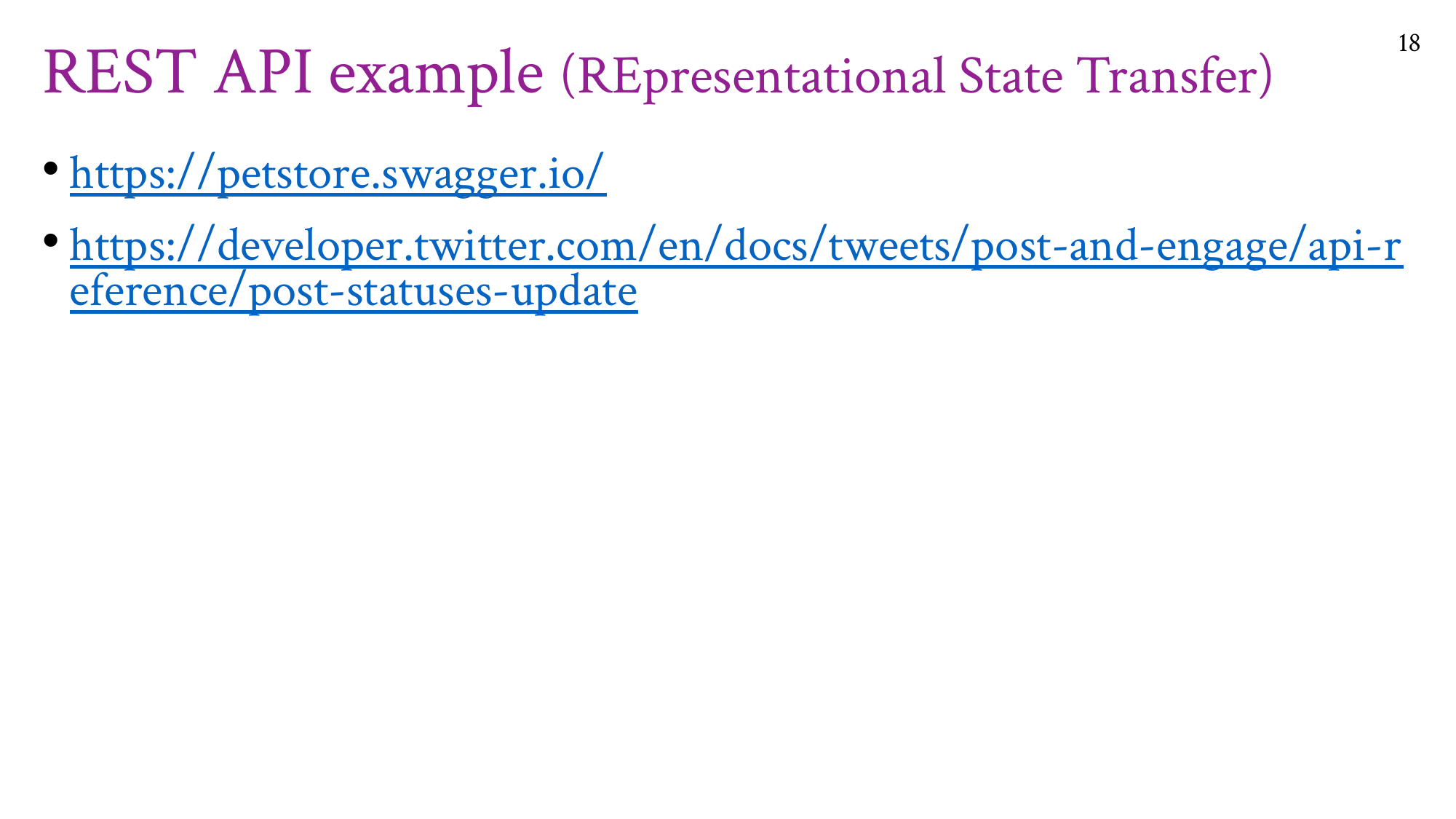

# REST API example (REpresentational State Transfer)
https://petstore.swagger.io/
https://developer.twitter.com/en/docs/tweets/post-and-engage/api-reference/post-statuses-update